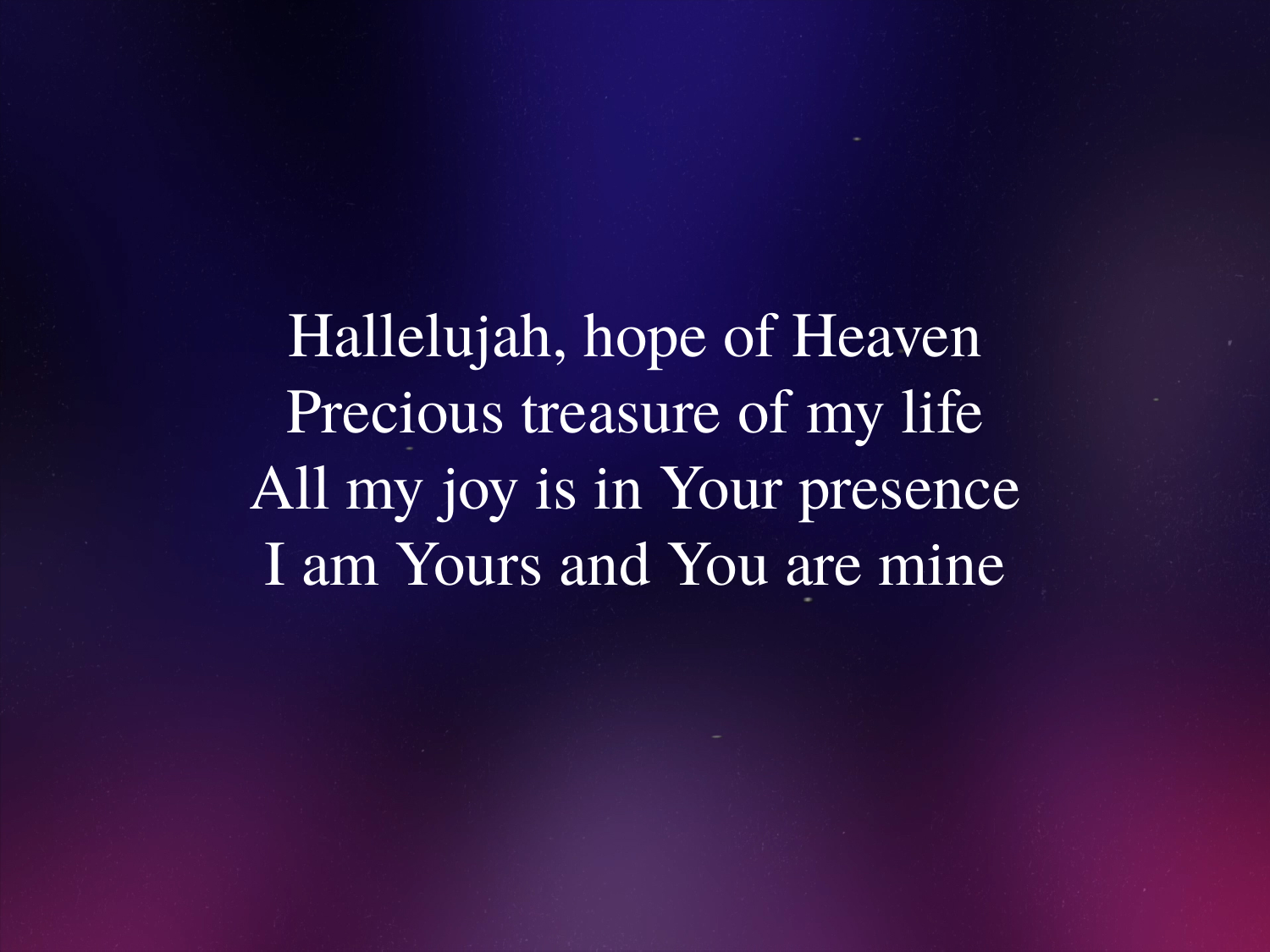

# Hallelujah, hope of Heaven Precious treasure of my life All my joy is in Your presence I am Yours and You are mine